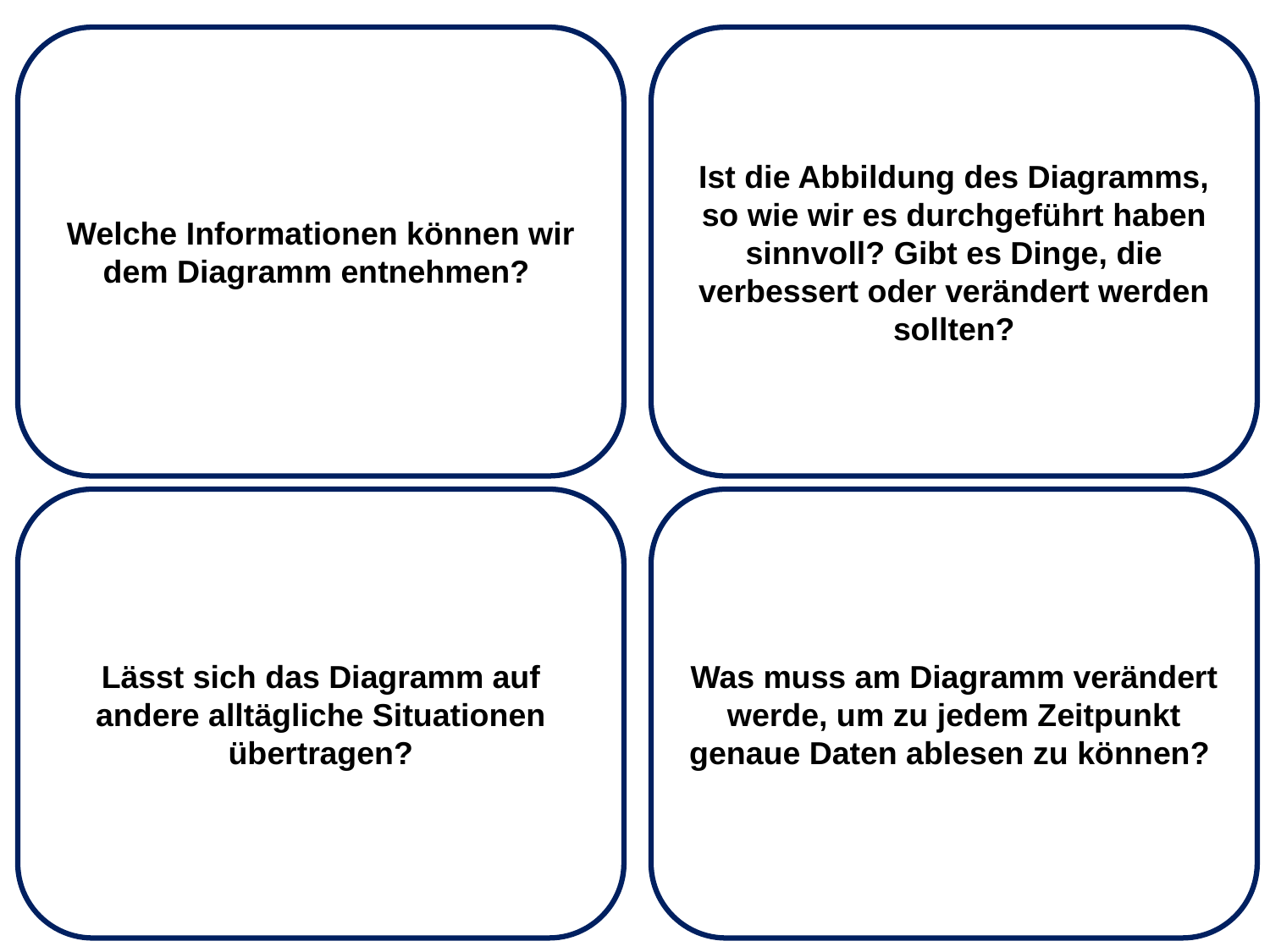

Welche Informationen können wir dem Diagramm entnehmen?
Ist die Abbildung des Diagramms, so wie wir es durchgeführt haben sinnvoll? Gibt es Dinge, die verbessert oder verändert werden sollten?
Lässt sich das Diagramm auf andere alltägliche Situationen übertragen?
Was muss am Diagramm verändert werde, um zu jedem Zeitpunkt genaue Daten ablesen zu können?